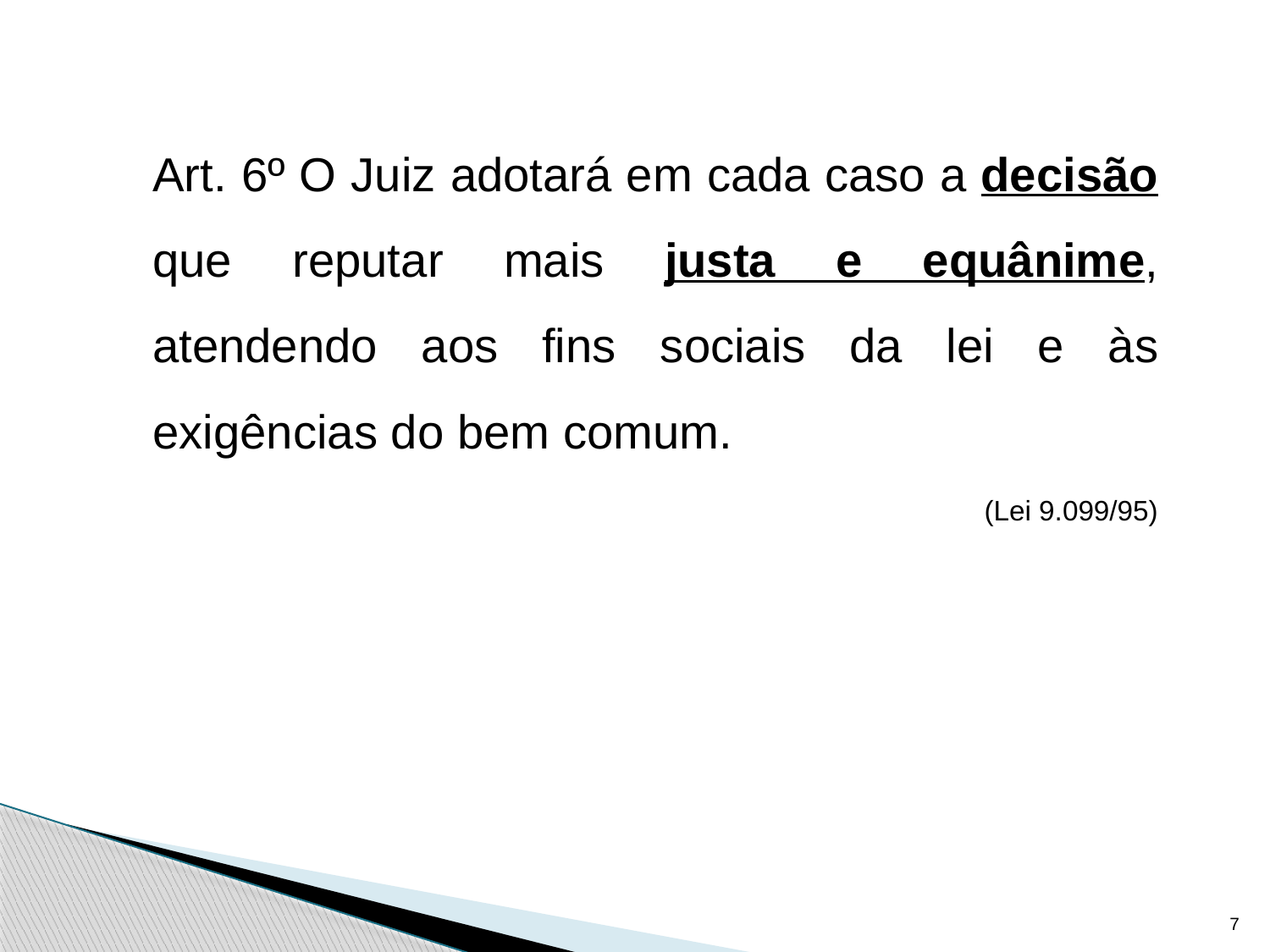

Art. 6º O Juiz adotará em cada caso a decisão que reputar mais justa e equânime, atendendo aos fins sociais da lei e às exigências do bem comum.
(Lei 9.099/95)
7